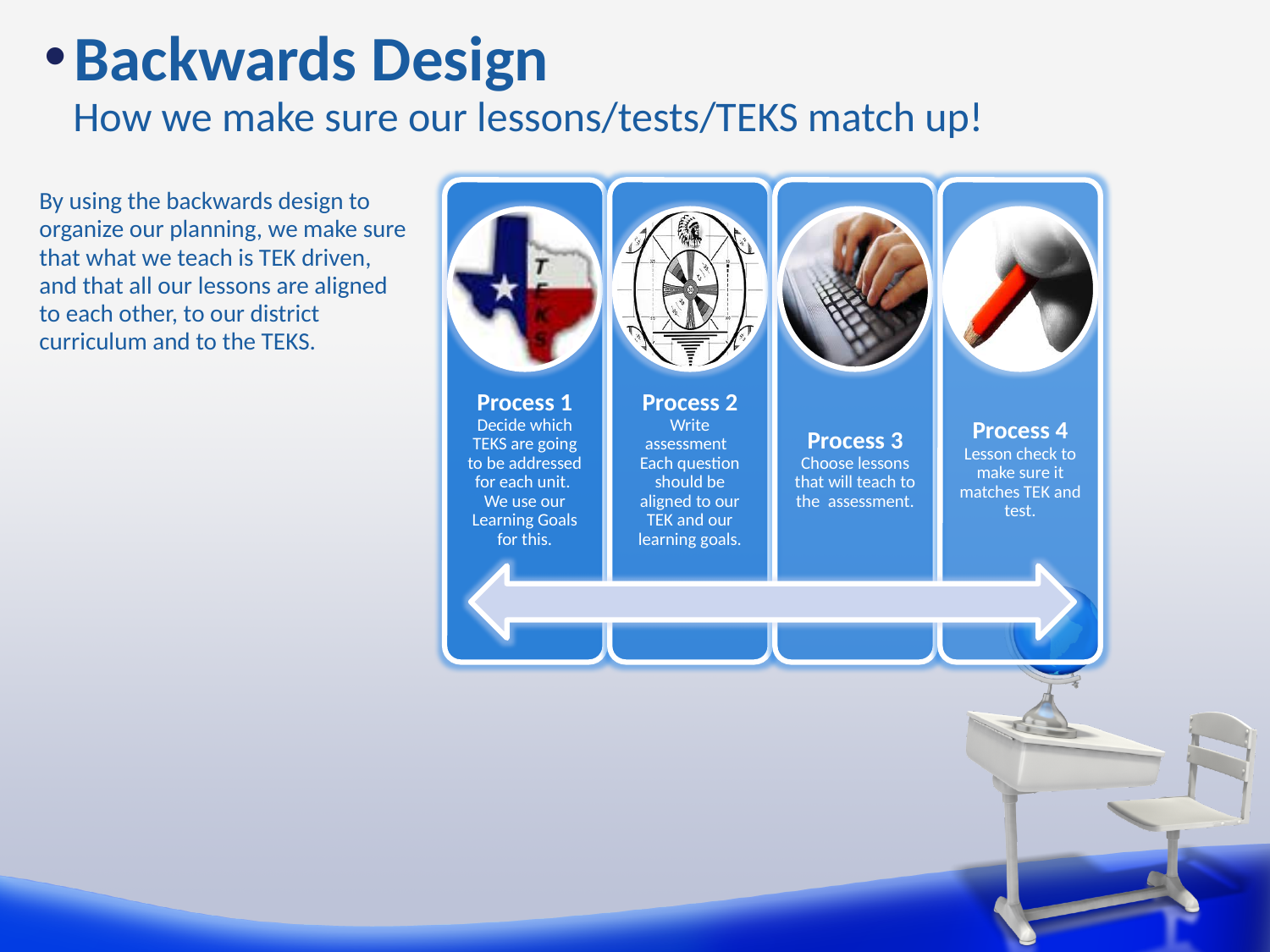

# Backwards Design
How we make sure our lessons/tests/TEKS match up!
By using the backwards design to organize our planning, we make sure that what we teach is TEK driven, and that all our lessons are aligned to each other, to our district curriculum and to the TEKS.
Process 1
Decide which TEKS are going to be addressed for each unit.  We use our Learning Goals for this.
Process 2
Write assessment   Each question should be aligned to our TEK and our learning goals.
Process 3
Choose lessons that will teach to the  assessment.
Process 4
Lesson check to make sure it matches TEK and test.